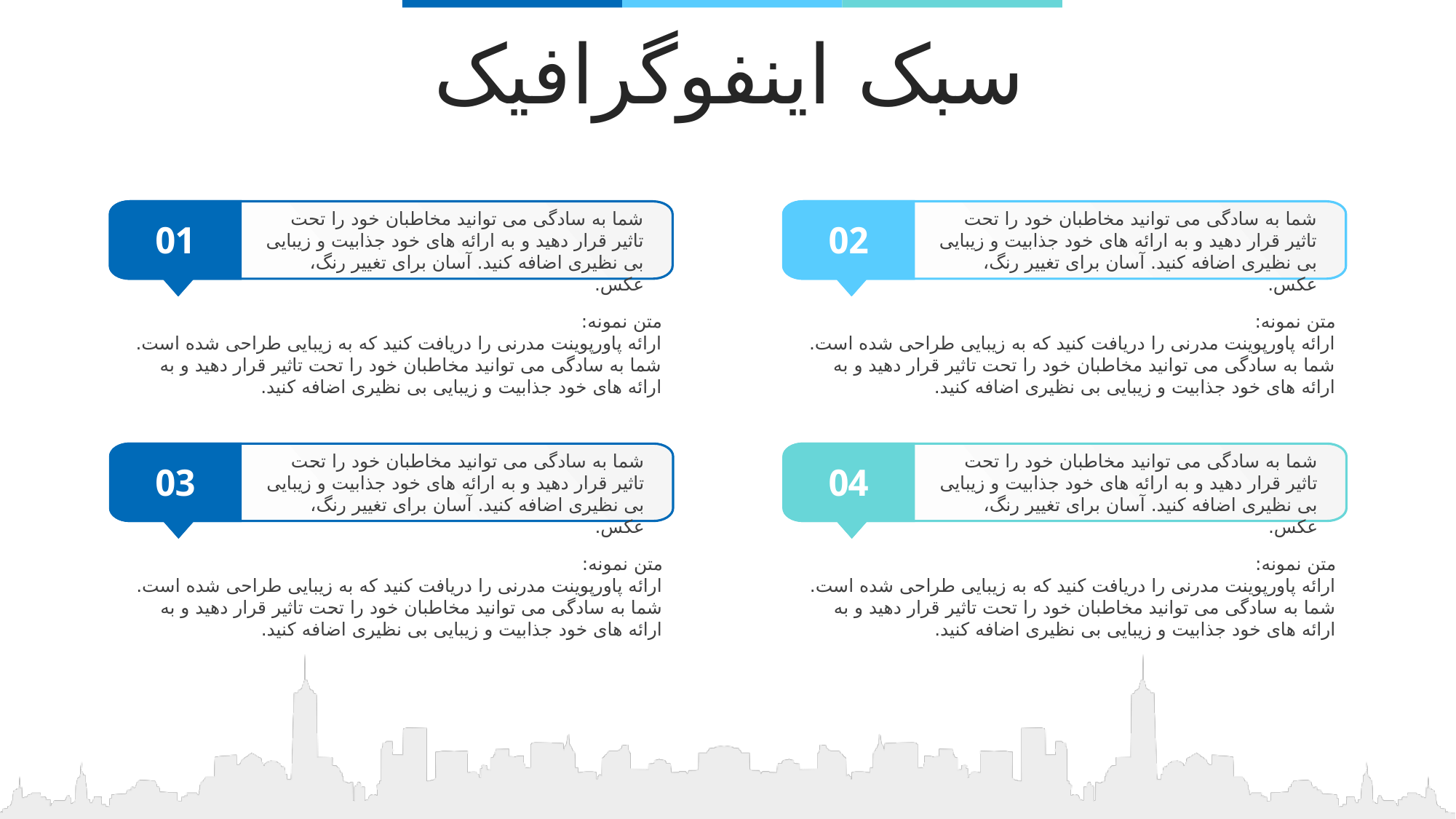

سبک اینفوگرافیک

شما به سادگی می توانید مخاطبان خود را تحت تاثیر قرار دهید و به ارائه های خود جذابیت و زیبایی بی نظیری اضافه کنید. آسان برای تغییر رنگ، عکس.
شما به سادگی می توانید مخاطبان خود را تحت تاثیر قرار دهید و به ارائه های خود جذابیت و زیبایی بی نظیری اضافه کنید. آسان برای تغییر رنگ، عکس.
01
02
متن نمونه:
ارائه پاورپوینت مدرنی را دریافت کنید که به زیبایی طراحی شده است. شما به سادگی می توانید مخاطبان خود را تحت تاثیر قرار دهید و به ارائه های خود جذابیت و زیبایی بی نظیری اضافه کنید.
متن نمونه:
ارائه پاورپوینت مدرنی را دریافت کنید که به زیبایی طراحی شده است. شما به سادگی می توانید مخاطبان خود را تحت تاثیر قرار دهید و به ارائه های خود جذابیت و زیبایی بی نظیری اضافه کنید.

شما به سادگی می توانید مخاطبان خود را تحت تاثیر قرار دهید و به ارائه های خود جذابیت و زیبایی بی نظیری اضافه کنید. آسان برای تغییر رنگ، عکس.
شما به سادگی می توانید مخاطبان خود را تحت تاثیر قرار دهید و به ارائه های خود جذابیت و زیبایی بی نظیری اضافه کنید. آسان برای تغییر رنگ، عکس.
03
04
متن نمونه:
ارائه پاورپوینت مدرنی را دریافت کنید که به زیبایی طراحی شده است. شما به سادگی می توانید مخاطبان خود را تحت تاثیر قرار دهید و به ارائه های خود جذابیت و زیبایی بی نظیری اضافه کنید.
متن نمونه:
ارائه پاورپوینت مدرنی را دریافت کنید که به زیبایی طراحی شده است. شما به سادگی می توانید مخاطبان خود را تحت تاثیر قرار دهید و به ارائه های خود جذابیت و زیبایی بی نظیری اضافه کنید.